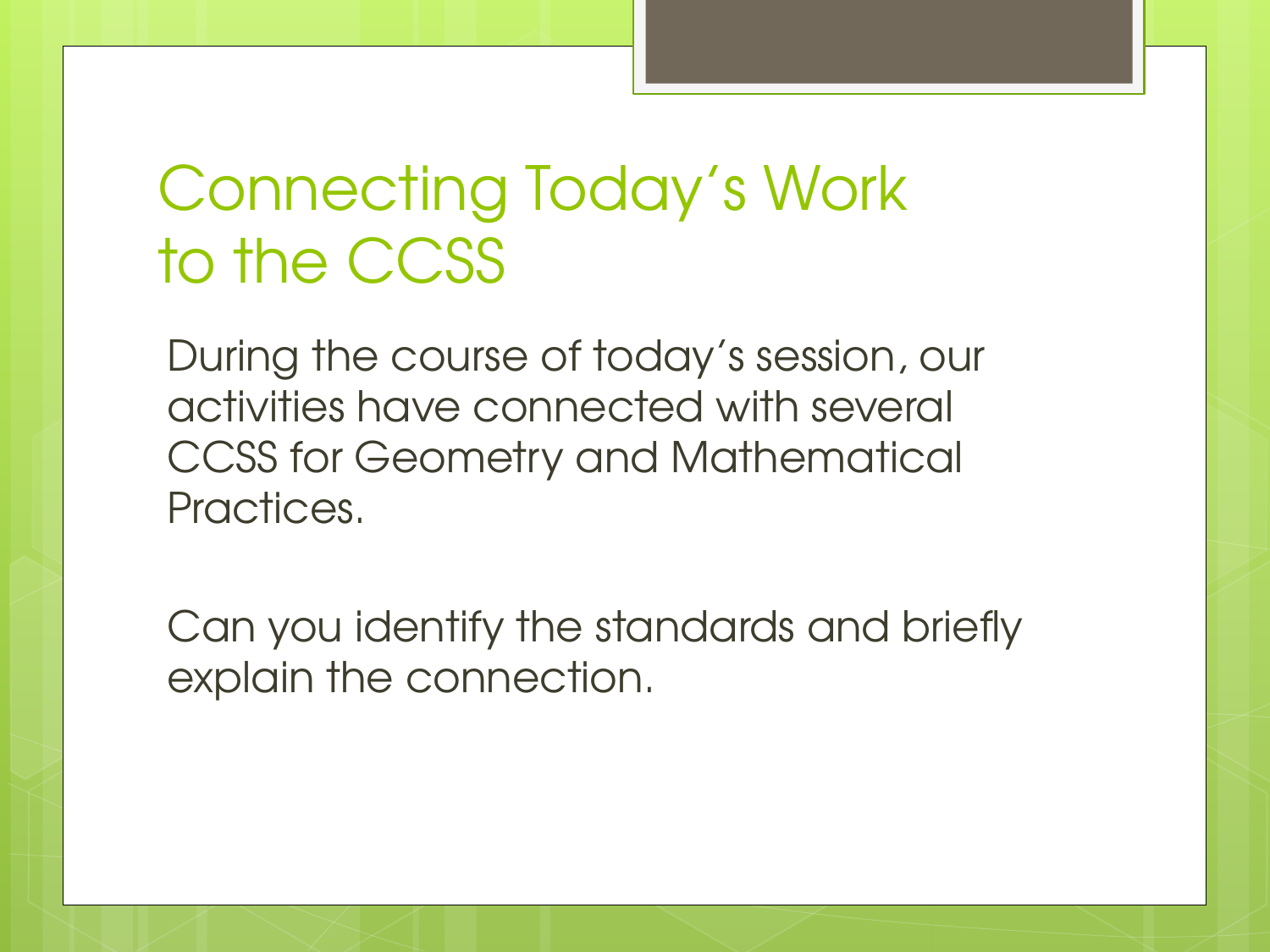

# Connecting Today’s Work to the CCSS
During the course of today’s session, our activities have connected with several CCSS for Geometry and Mathematical Practices.

Can you identify the standards and briefly explain the connection.